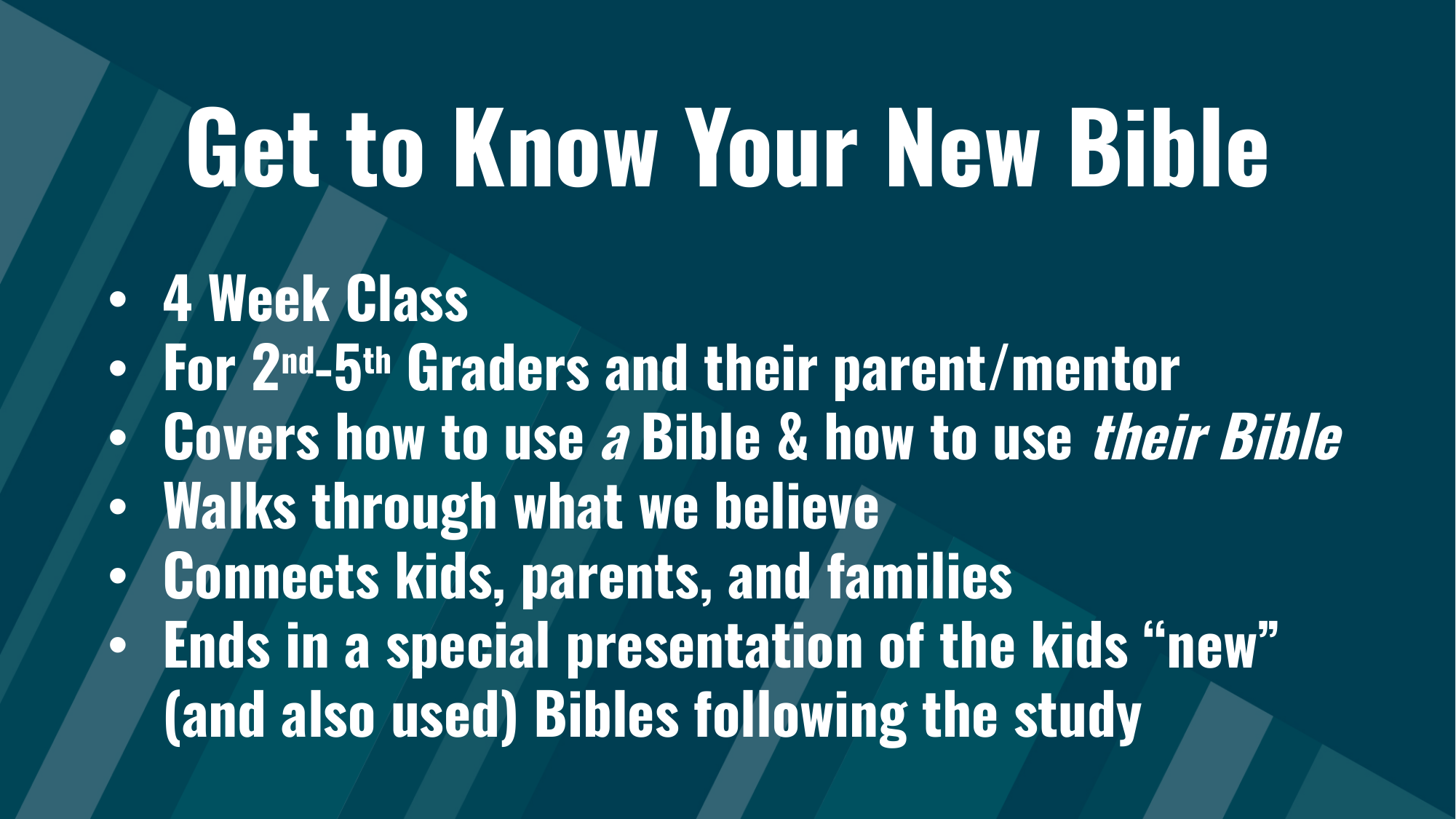

Get to Know Your New Bible

4 Week Class
For 2nd-5th Graders and their parent/mentor
Covers how to use a Bible & how to use their Bible
Walks through what we believe
Connects kids, parents, and families
Ends in a special presentation of the kids “new” (and also used) Bibles following the study